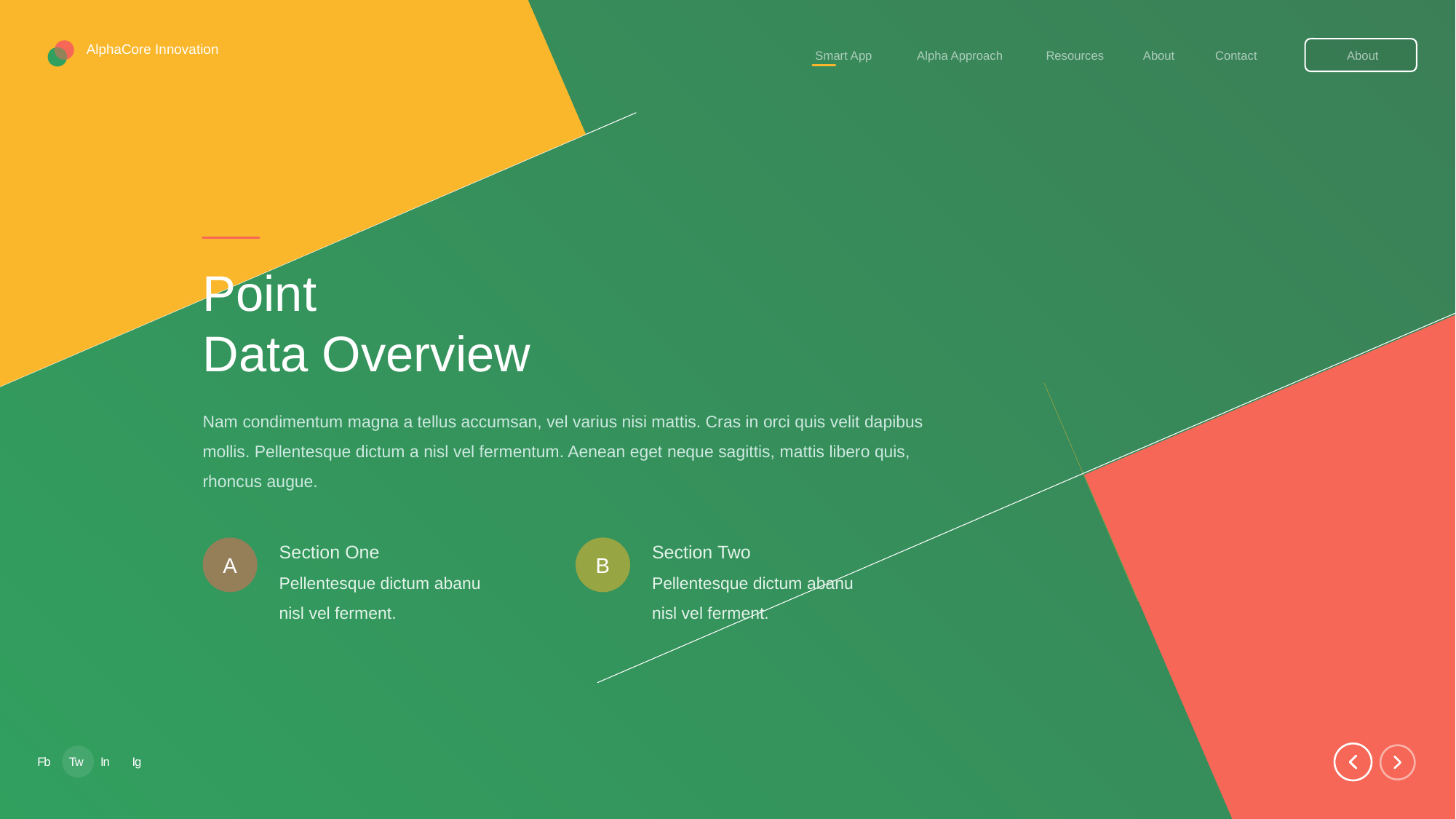

AlphaCore Innovation

Smart App
Alpha Approach
Resources
About
Contact
About
Learn, Build, Release
Point
Data Overview
Nam condimentum magna a tellus accumsan, vel varius nisi mattis. Cras in orci quis velit dapibus mollis. Pellentesque dictum a nisl vel fermentum. Aenean eget neque sagittis, mattis libero quis, rhoncus augue.
Section One
Pellentesque dictum abanu
nisl vel ferment.
Section Two
Pellentesque dictum abanu
nisl vel ferment.

A
B

Fb
Tw
In
Ig